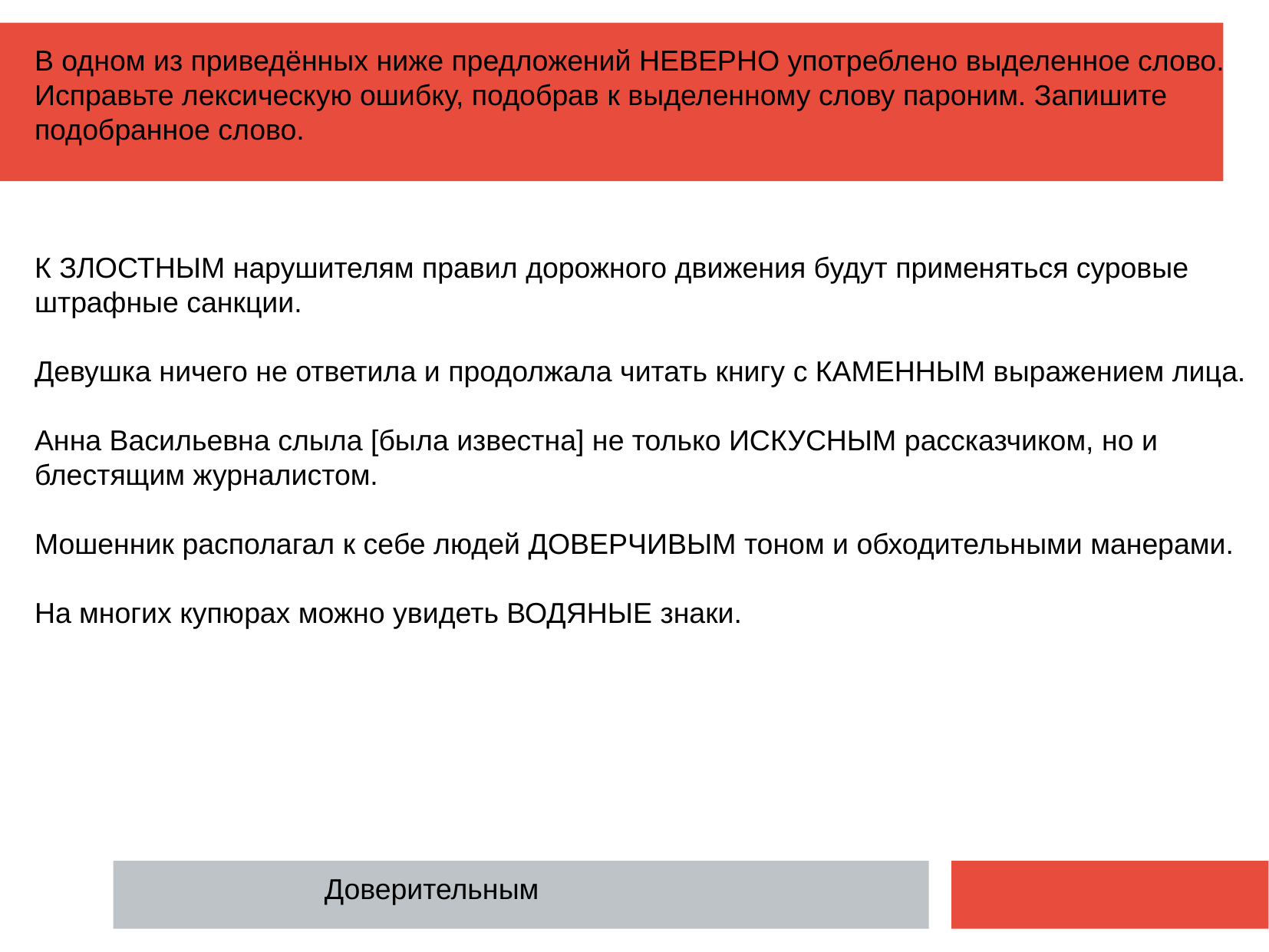

В одном из приведённых ниже предложений НЕВЕРНО употреблено выделенное слово. Исправьте лексическую ошибку, подобрав к выделенному слову пароним. Запишите подобранное слово.

К ЗЛОСТНЫМ нарушителям правил дорожного движения будут применяться суровые штрафные санкции.

Девушка ничего не ответила и продолжала читать книгу с КАМЕННЫМ выражением лица.

Анна Васильевна слыла [была известна] не только ИСКУСНЫМ рассказчиком, но и блестящим журналистом.

Мошенник располагал к себе людей ДОВЕРЧИВЫМ тоном и обходительными манерами.

На многих купюрах можно увидеть ВОДЯНЫЕ знаки.

                                    Доверительным